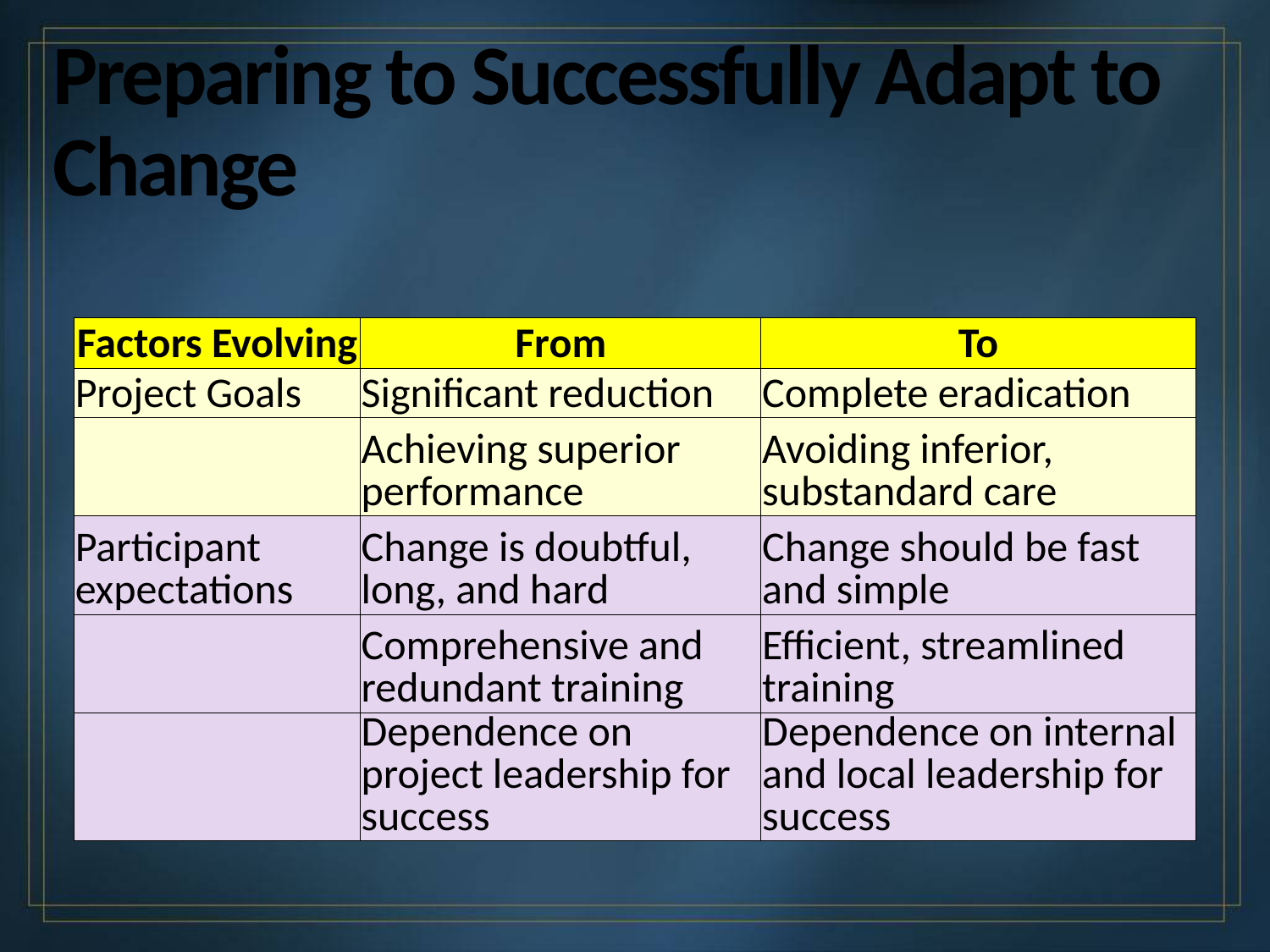

# Preparing to Successfully Adapt to Change
| Factors Evolving | From | To |
| --- | --- | --- |
| Project Goals | Significant reduction | Complete eradication |
|  | Achieving superior performance | Avoiding inferior, substandard care |
| Participant expectations | Change is doubtful, long, and hard | Change should be fast and simple |
|  | Comprehensive and redundant training | Efficient, streamlined training |
|  | Dependence on project leadership for success | Dependence on internal and local leadership for success |